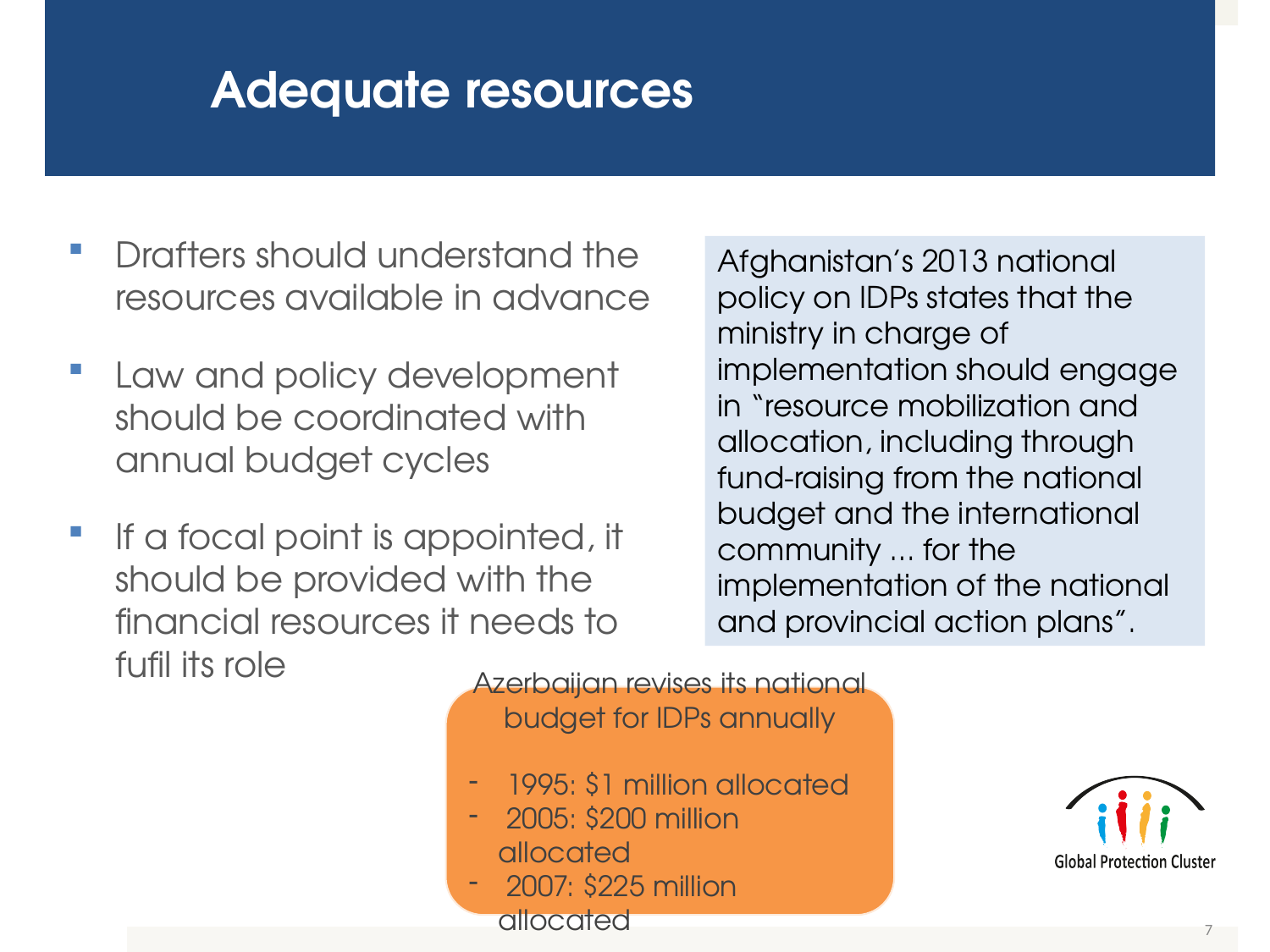

# Adequate resources
Drafters should understand the resources available in advance
Law and policy development should be coordinated with annual budget cycles
If a focal point is appointed, it should be provided with the financial resources it needs to fufil its role
Afghanistan’s 2013 national policy on IDPs states that the ministry in charge of implementation should engage in “resource mobilization and allocation, including through fund-raising from the national budget and the international community … for the implementation of the national and provincial action plans”.

Azerbaijan revises its national budget for IDPs annually

 1995: $1 million allocated
 2005: $200 million allocated
 2007: $225 million allocated